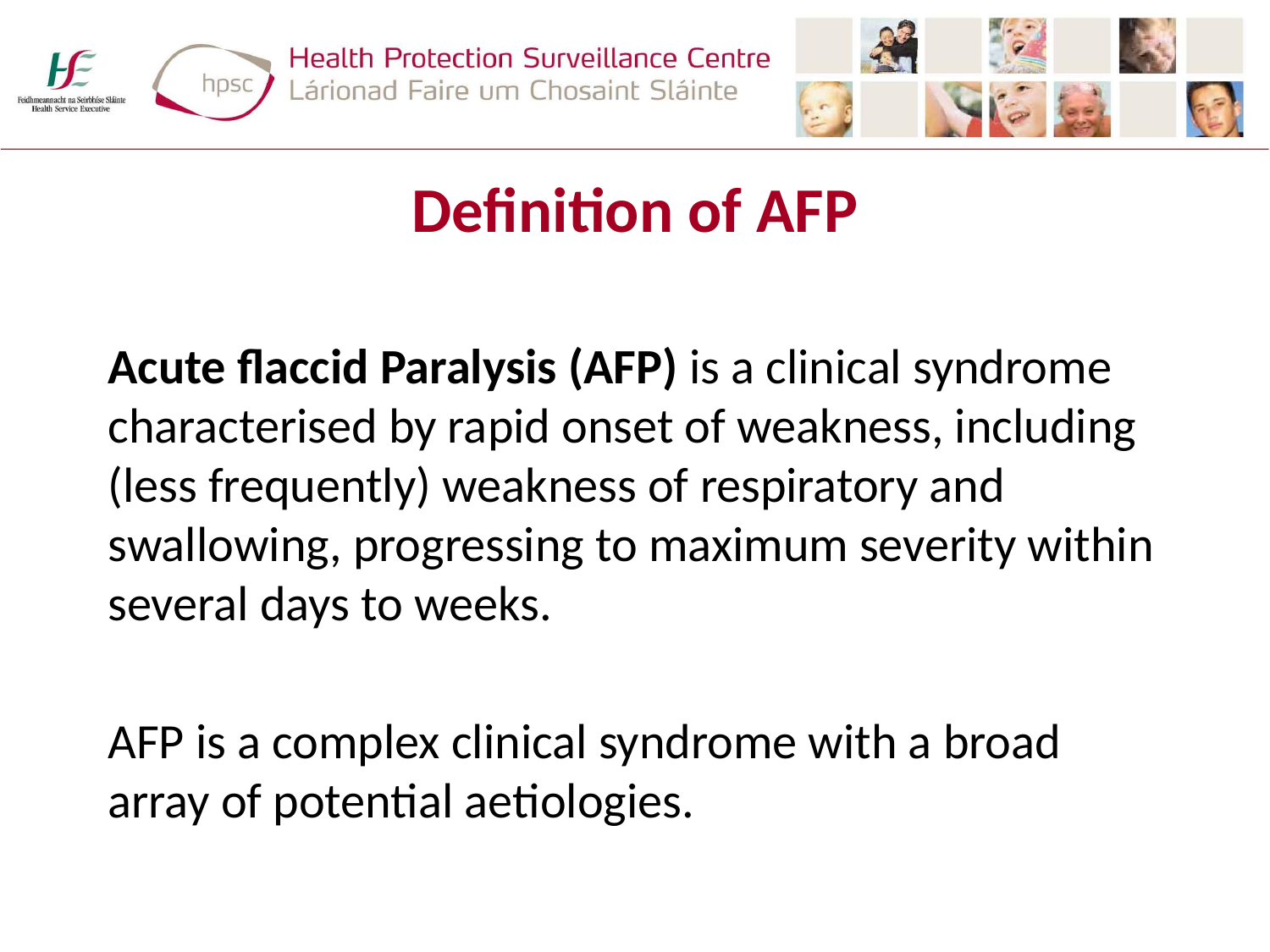

# Definition of AFP
Acute flaccid Paralysis (AFP) is a clinical syndrome characterised by rapid onset of weakness, including (less frequently) weakness of respiratory and swallowing, progressing to maximum severity within several days to weeks.

AFP is a complex clinical syndrome with a broad array of potential aetiologies.